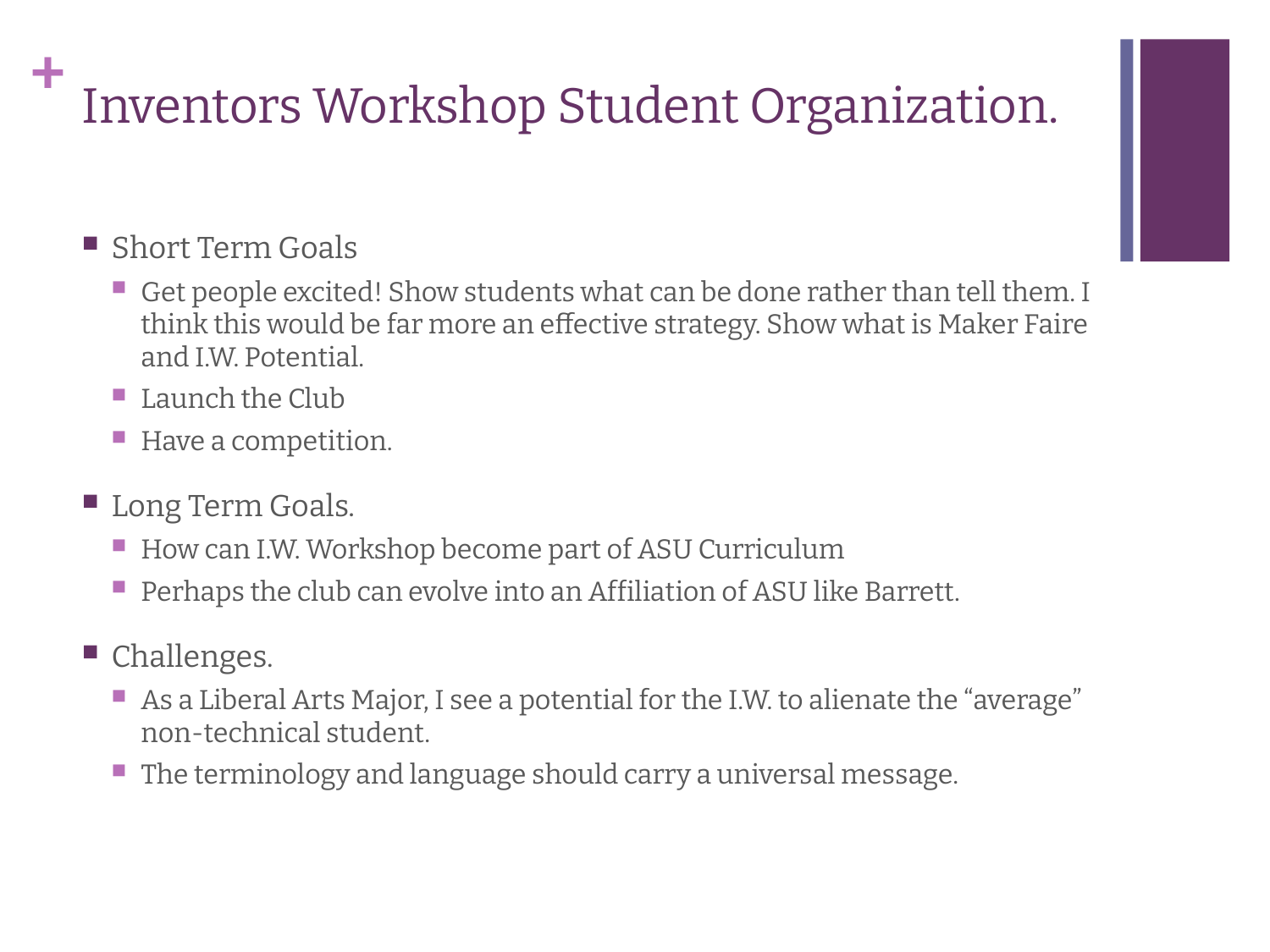

# Inventors Workshop Student Organization.
Short Term Goals
Get people excited! Show students what can be done rather than tell them. I think this would be far more an effective strategy. Show what is Maker Faire and I.W. Potential.
Launch the Club
Have a competition.
Long Term Goals.
How can I.W. Workshop become part of ASU Curriculum
Perhaps the club can evolve into an Affiliation of ASU like Barrett.
Challenges.
As a Liberal Arts Major, I see a potential for the I.W. to alienate the “average” non-technical student.
The terminology and language should carry a universal message.